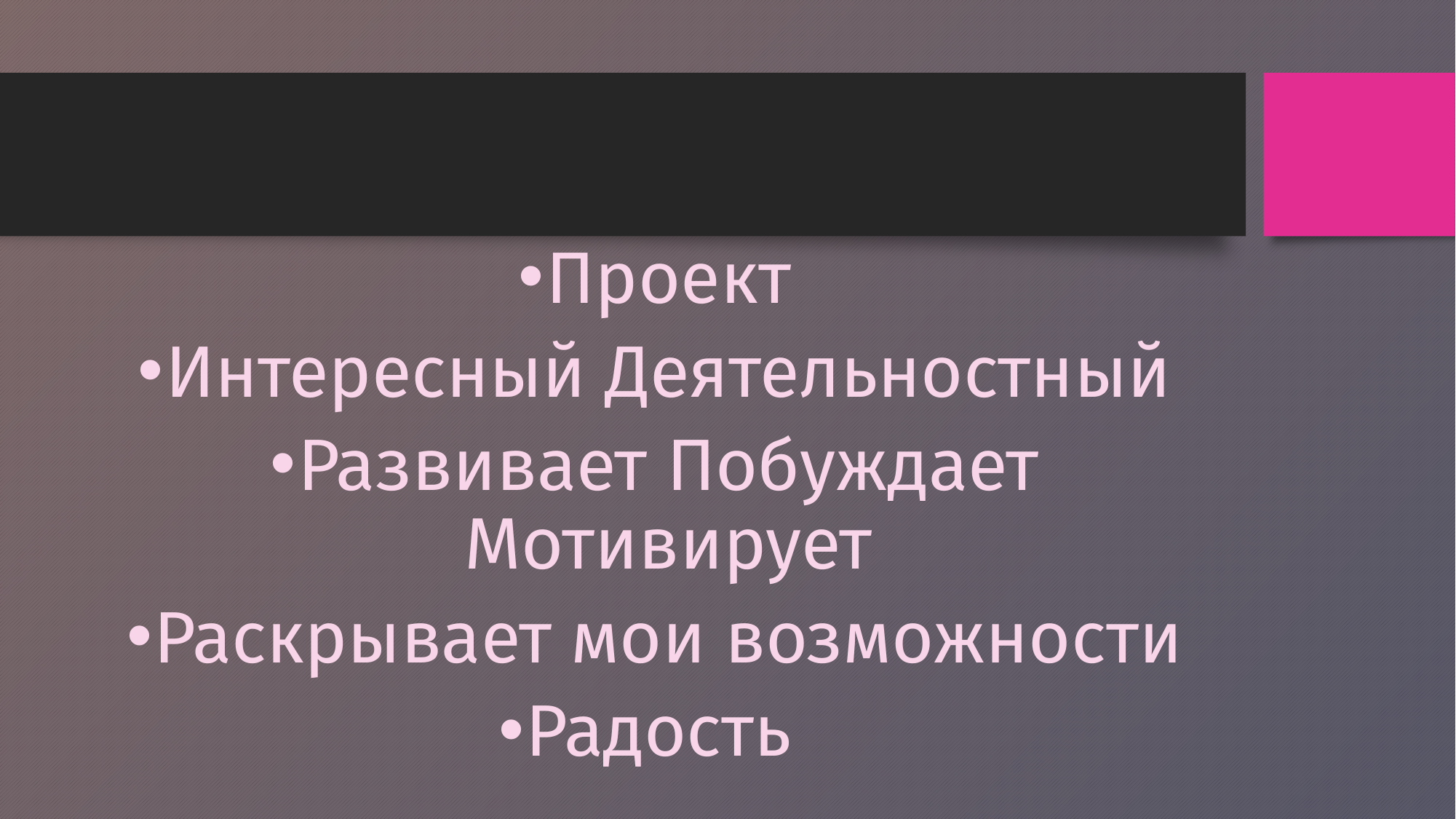

#
Проект
Интересный Деятельностный
Развивает Побуждает Мотивирует
Раскрывает мои возможности
Радость